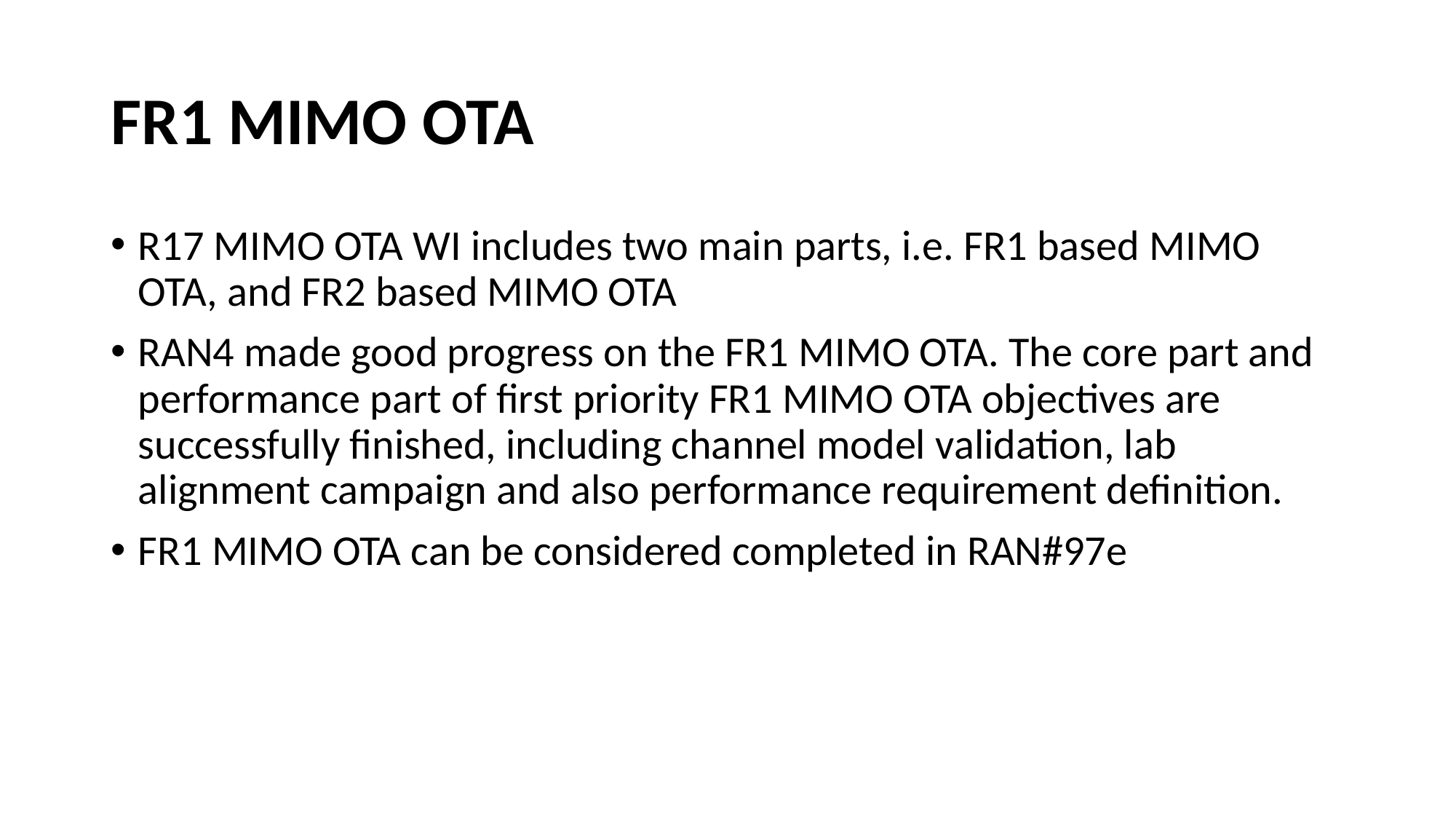

# FR1 MIMO OTA
R17 MIMO OTA WI includes two main parts, i.e. FR1 based MIMO OTA, and FR2 based MIMO OTA
RAN4 made good progress on the FR1 MIMO OTA. The core part and performance part of first priority FR1 MIMO OTA objectives are successfully finished, including channel model validation, lab alignment campaign and also performance requirement definition.
FR1 MIMO OTA can be considered completed in RAN#97e